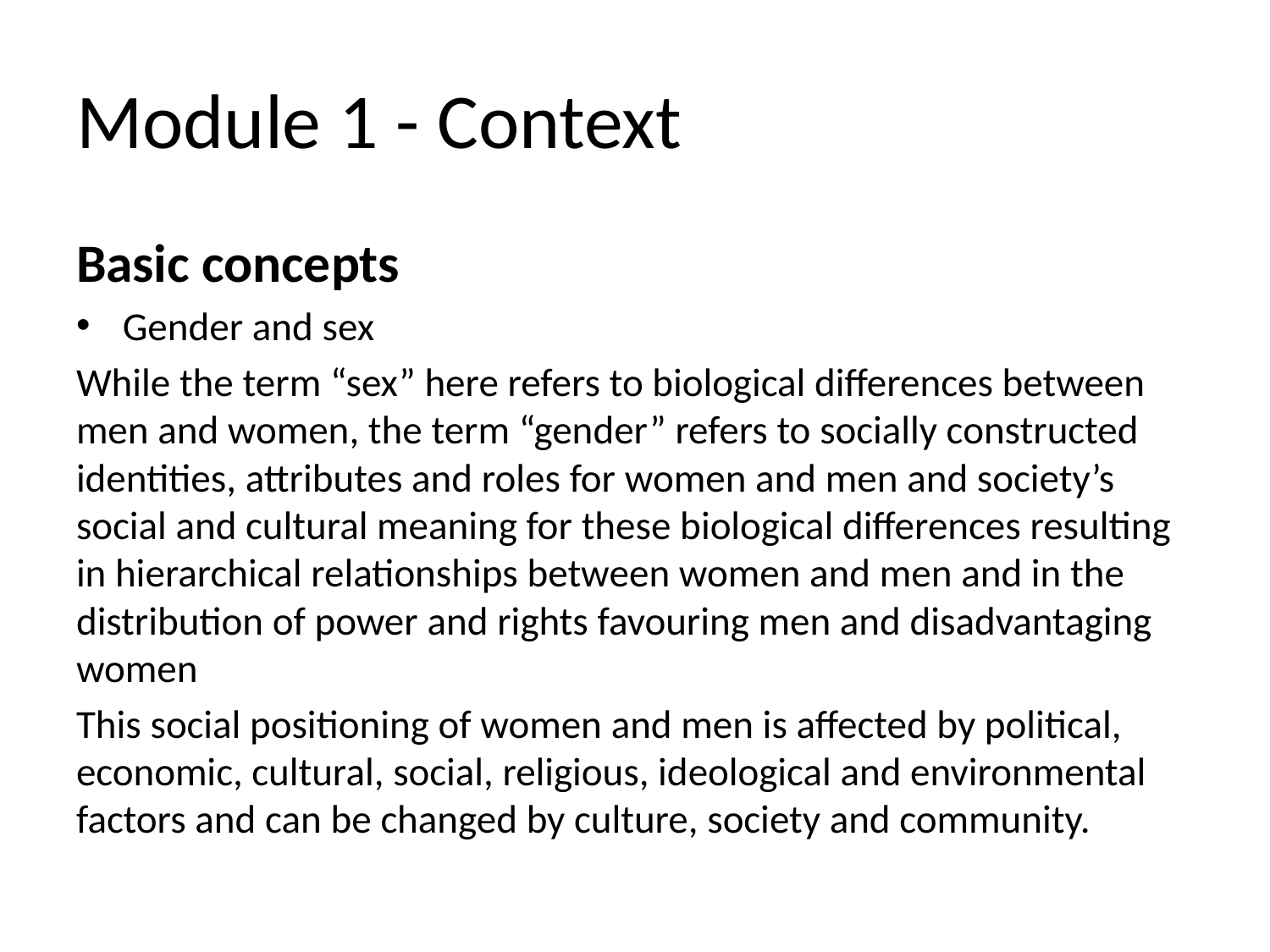

# Module 1 - Context
Basic concepts
Gender and sex
While the term “sex” here refers to biological differences between men and women, the term “gender” refers to socially constructed identities, attributes and roles for women and men and society’s social and cultural meaning for these biological differences resulting in hierarchical relationships between women and men and in the distribution of power and rights favouring men and disadvantaging women
This social positioning of women and men is affected by political, economic, cultural, social, religious, ideological and environmental factors and can be changed by culture, society and community.